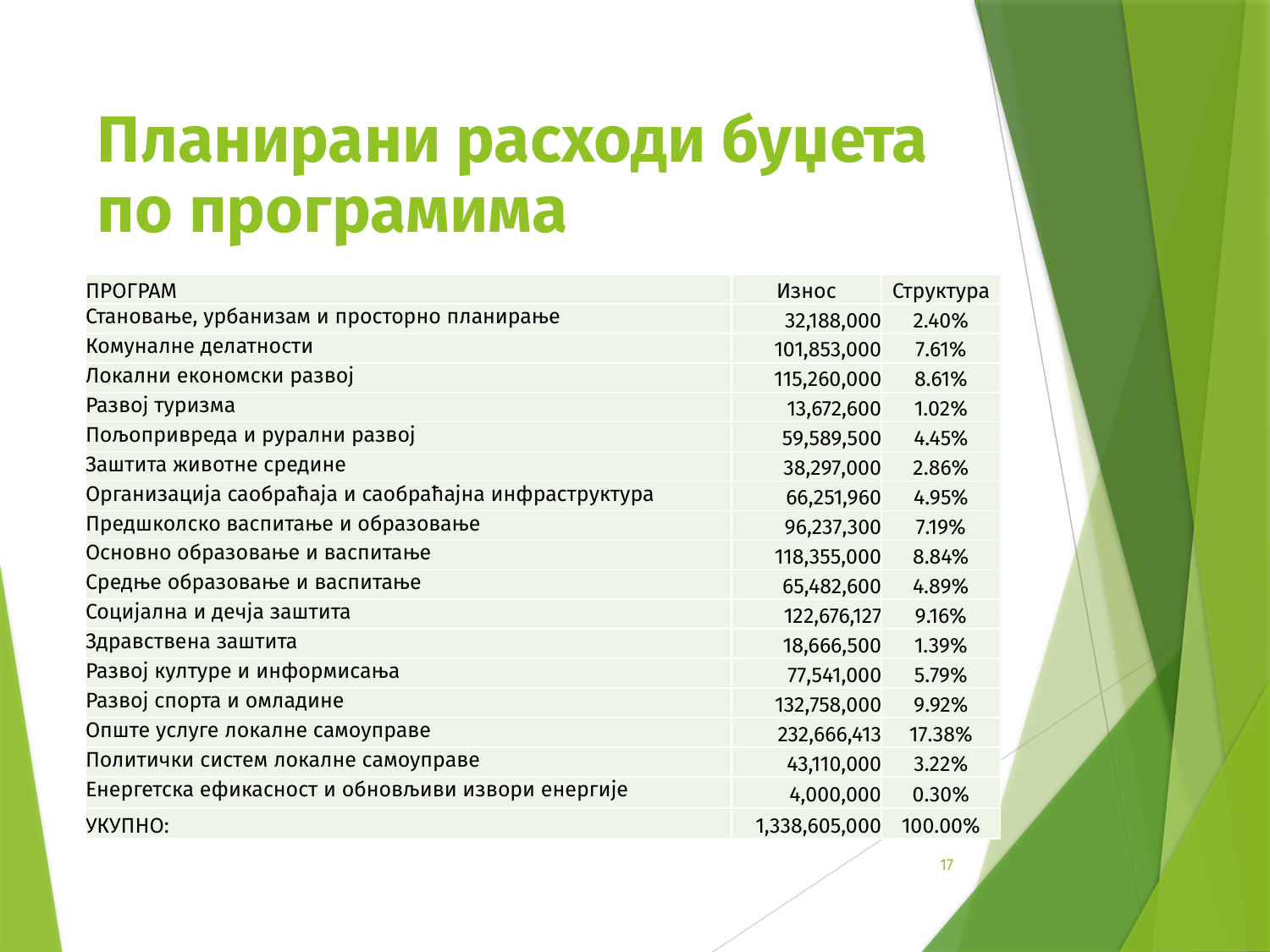

# Планирани расходи буџета по програмима
| ПРОГРАМ | Износ | Структура |
| --- | --- | --- |
| Становање, урбанизам и просторно планирање | 32,188,000 | 2.40% |
| Комуналне делатности | 101,853,000 | 7.61% |
| Локални економски развој | 115,260,000 | 8.61% |
| Развој туризма | 13,672,600 | 1.02% |
| Пољопривреда и рурални развој | 59,589,500 | 4.45% |
| Заштита животне средине | 38,297,000 | 2.86% |
| Организација саобраћаја и саобраћајна инфраструктура | 66,251,960 | 4.95% |
| Предшколско васпитање и образовање | 96,237,300 | 7.19% |
| Основно образовање и васпитање | 118,355,000 | 8.84% |
| Средње образовање и васпитање | 65,482,600 | 4.89% |
| Социјална и дечја заштита | 122,676,127 | 9.16% |
| Здравствена заштита | 18,666,500 | 1.39% |
| Развој културе и информисања | 77,541,000 | 5.79% |
| Развој спорта и омладине | 132,758,000 | 9.92% |
| Опште услуге локалне самоуправе | 232,666,413 | 17.38% |
| Политички систем локалне самоуправе | 43,110,000 | 3.22% |
| Енергетска ефикасност и обновљиви извори енергије | 4,000,000 | 0.30% |
| УКУПНО: | 1,338,605,000 | 100.00% |
17